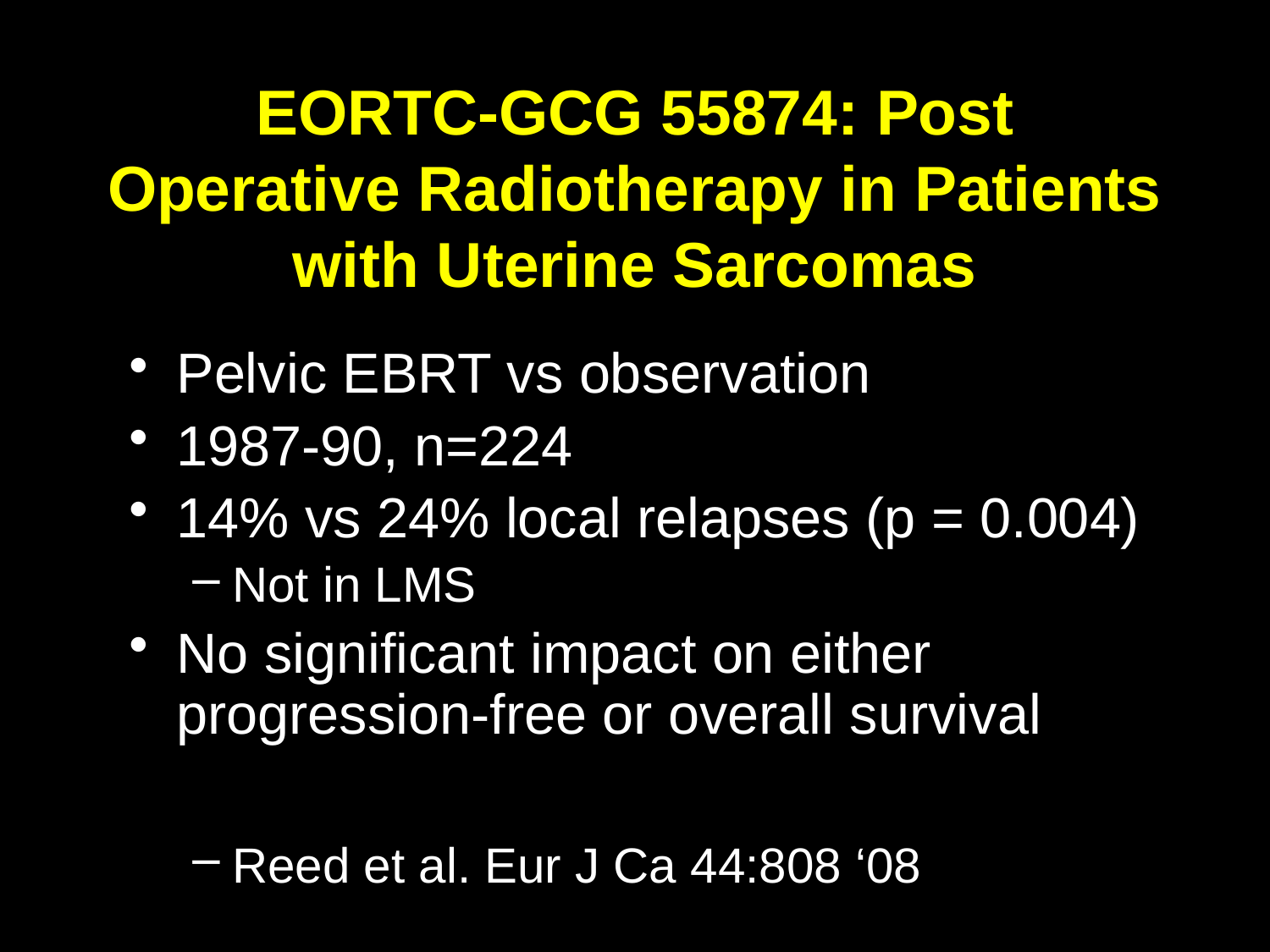

# EORTC-GCG 55874: Post Operative Radiotherapy in Patients with Uterine Sarcomas
Pelvic EBRT vs observation
1987-90, n=224
14% vs 24% local relapses (p = 0.004)
Not in LMS
No significant impact on either progression-free or overall survival

Reed et al. Eur J Ca 44:808 ‘08